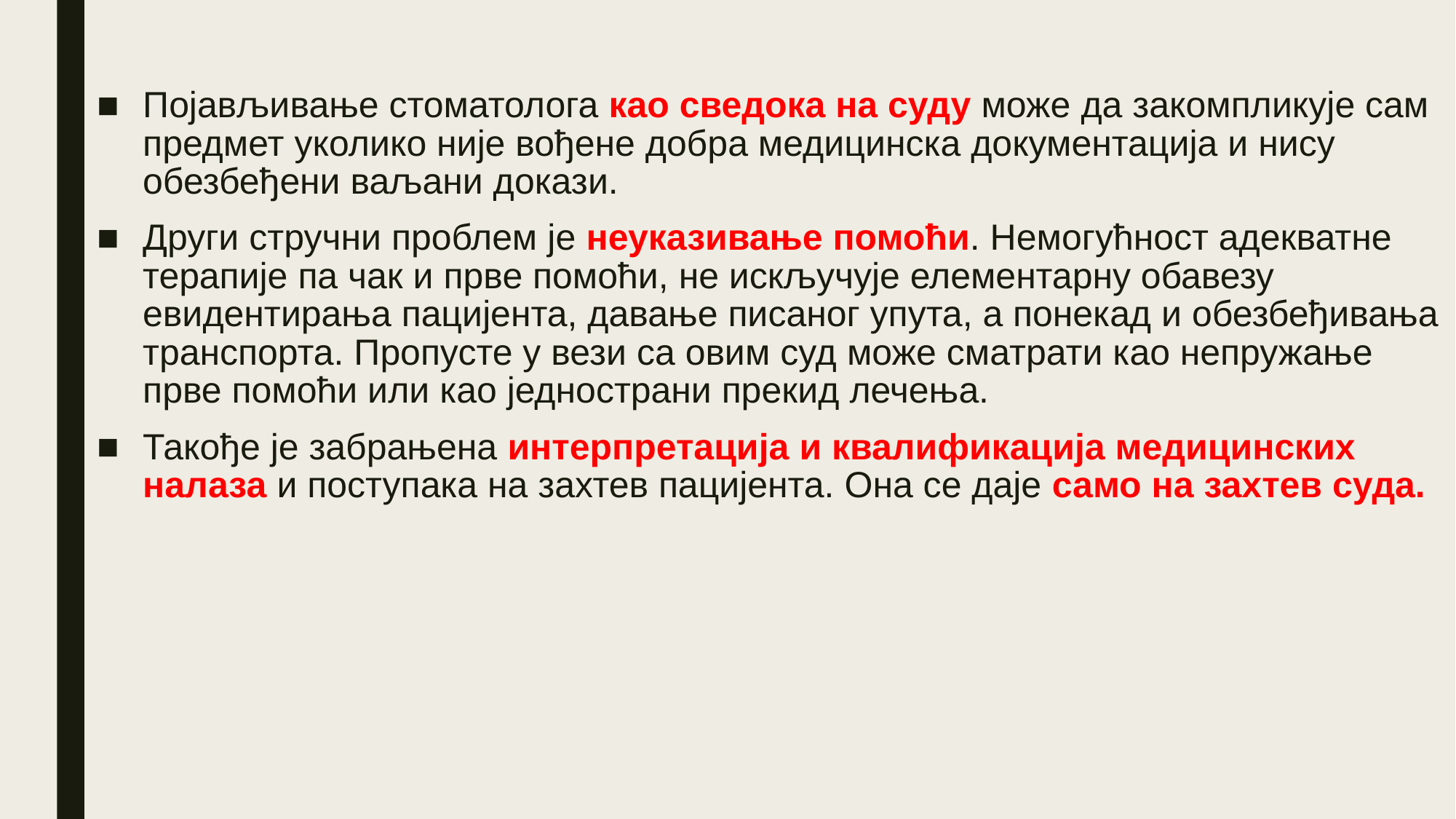

Појављивање стоматолога као сведока на суду може да закомпликује сам предмет уколико није вођене добра медицинска документација и нису обезбеђени ваљани докази.
Други стручни проблем је неуказивање помоћи. Немогућност адекватне терапије па чак и прве помоћи, не искључује елементарну обавезу евидентирања пацијента, давање писаног упута, а понекад и обезбеђивања транспорта. Пропусте у вези са овим суд може сматрати као непружање прве помоћи или као једнострани прекид лечења.
Такође је забрањена интерпретација и квалификација медицинских налаза и поступака на захтев пацијента. Она се даје само на захтев суда.